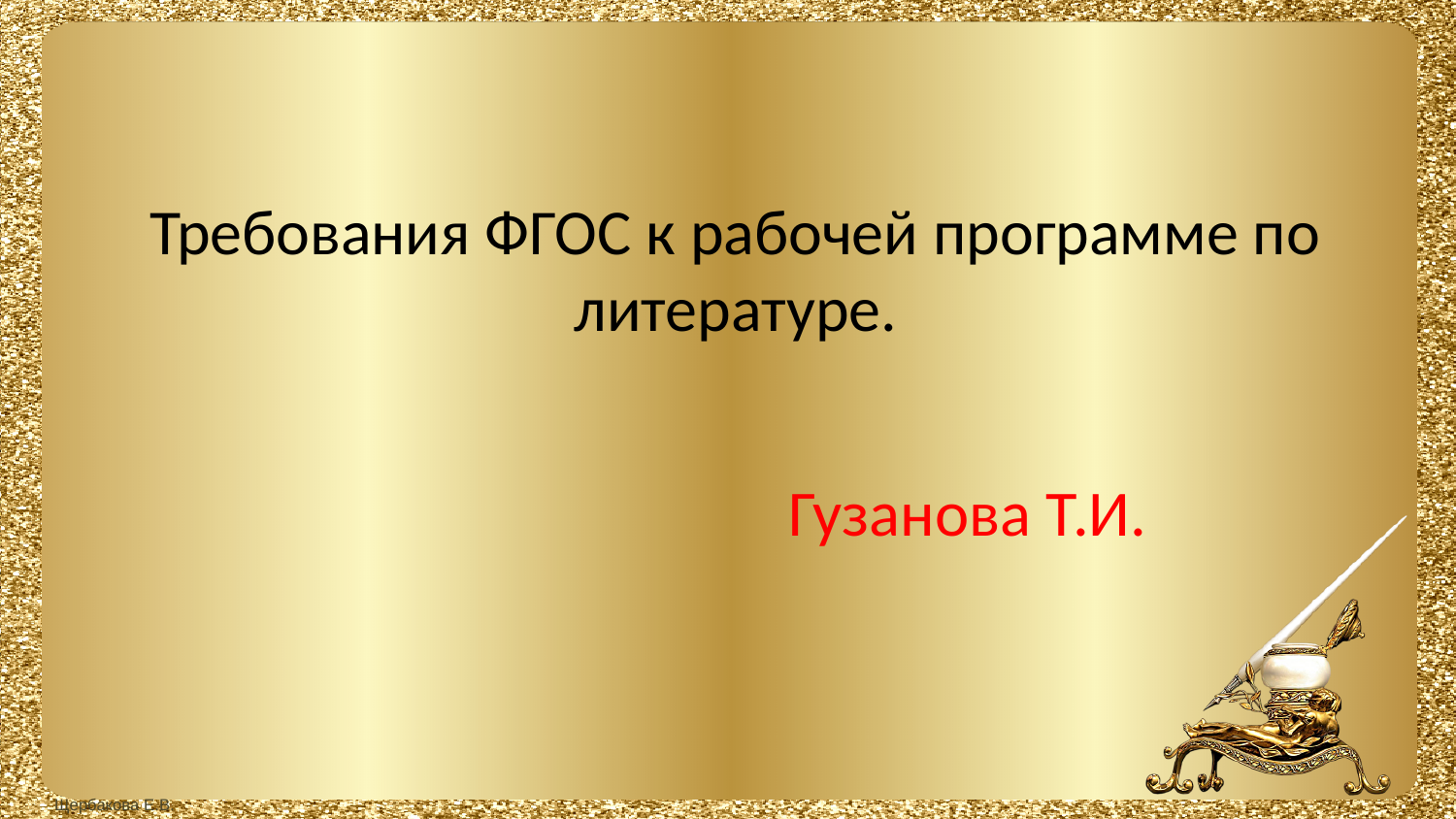

# Требования ФГОС к рабочей программе по литературе.
                                 Гузанова Т.И.